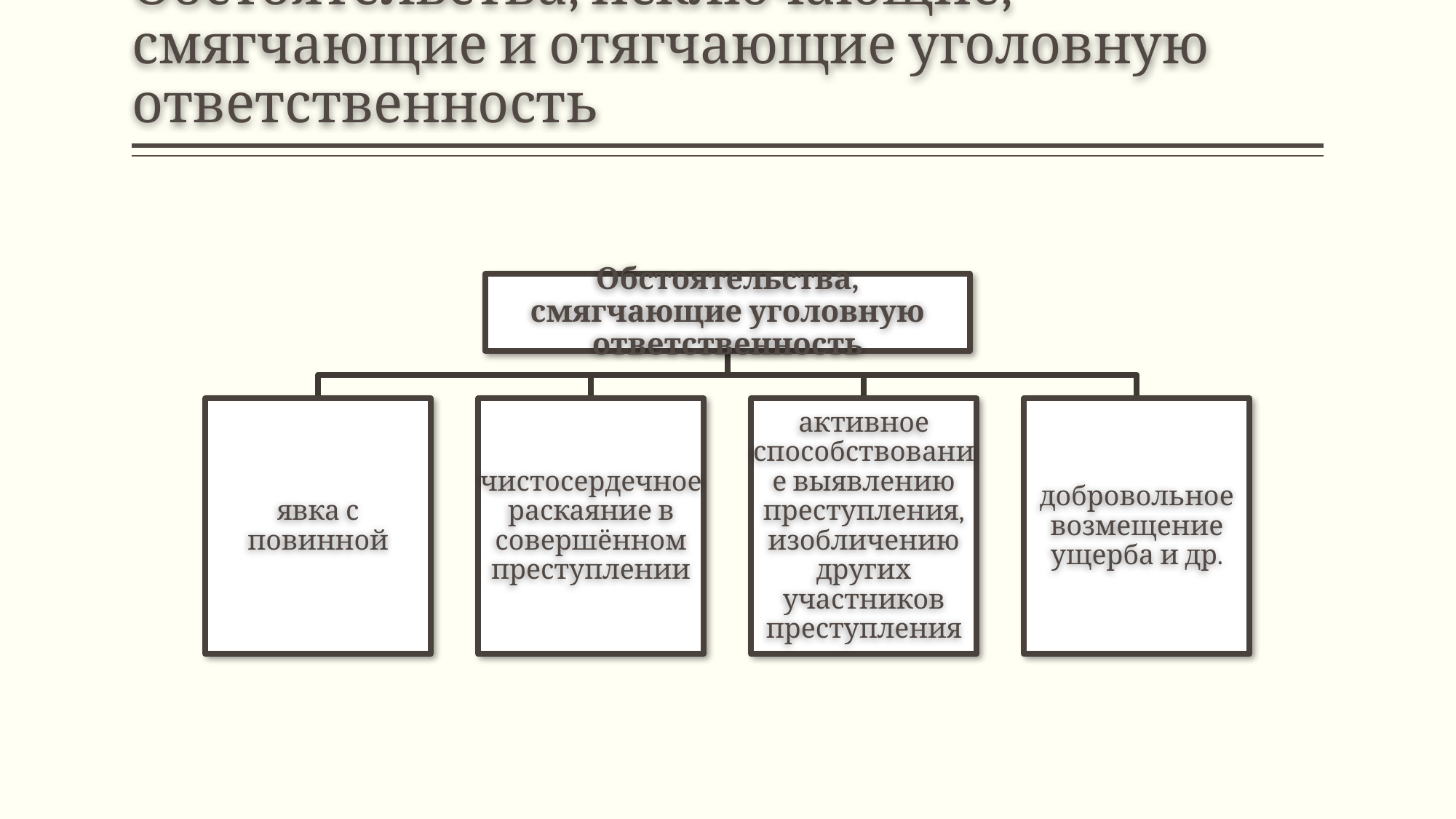

# Обстоятельства, исключающие, смягчающие и отягчающие уголовную ответственность

Обстоятельства, смягчающие уголовную ответственность

явка с повинной

чистосердечное раскаяние в совершённом преступлении

активное способствование выявлению преступления, изобличению других участников преступления

добровольное возмещение ущерба и др.